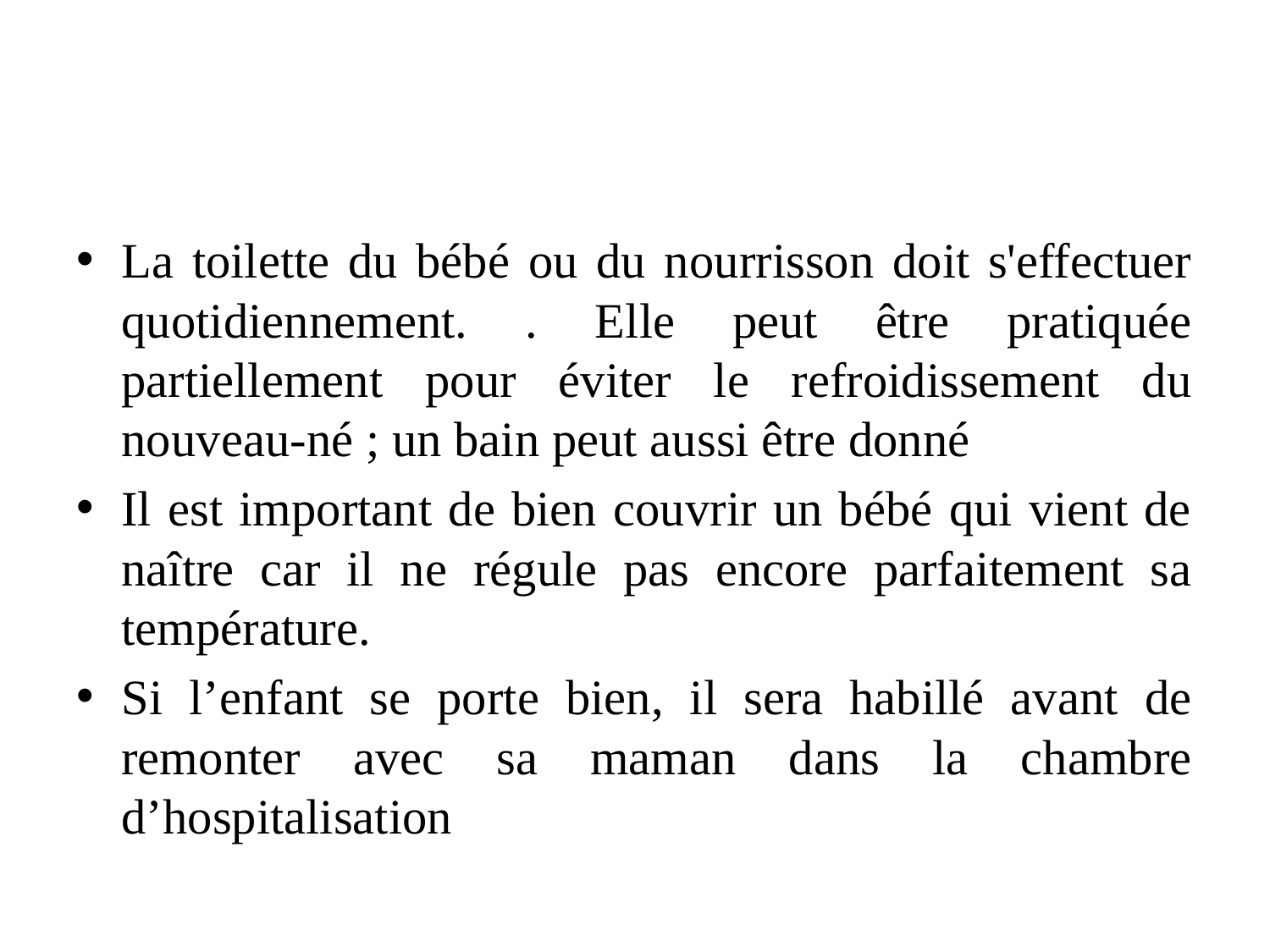

#
La toilette du bébé ou du nourrisson doit s'effectuer quotidiennement. . Elle peut être pratiquée partiellement pour éviter le refroidissement du nouveau-né ; un bain peut aussi être donné
Il est important de bien couvrir un bébé qui vient de naître car il ne régule pas encore parfaitement sa température.
Si l’enfant se porte bien, il sera habillé avant de remonter avec sa maman dans la chambre d’hospitalisation